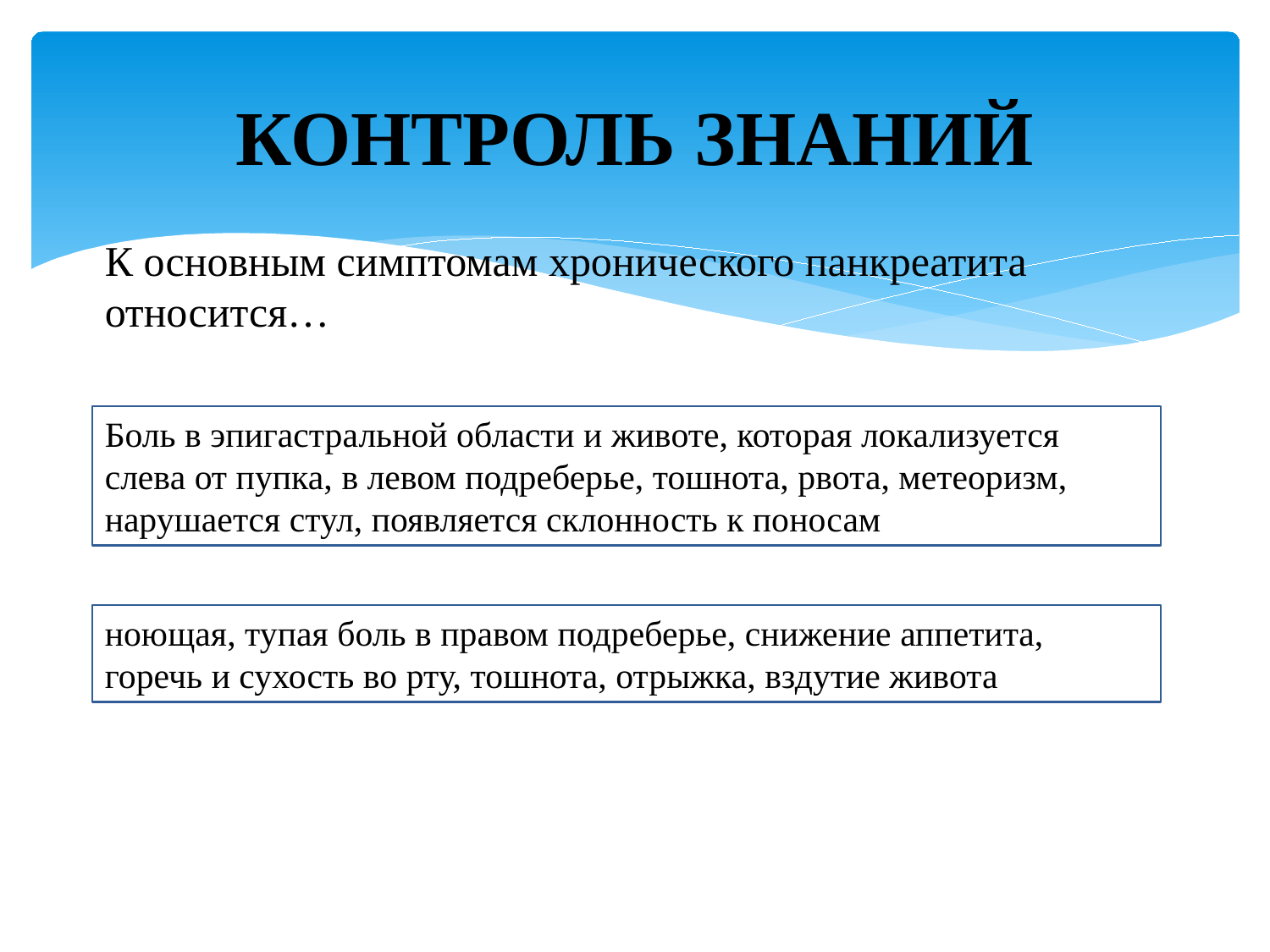

# КОНТРОЛЬ ЗНАНИЙ
К основным симптомам хронического панкреатита относится…
Боль в эпигастральной области и животе, которая локализуется слева от пупка, в левом подреберье, тошнота, рвота, метеоризм, нарушается стул, появляется склонность к поносам
ноющая, тупая боль в правом подреберье, снижение аппетита, горечь и сухость во рту, тошнота, отрыжка, вздутие живота